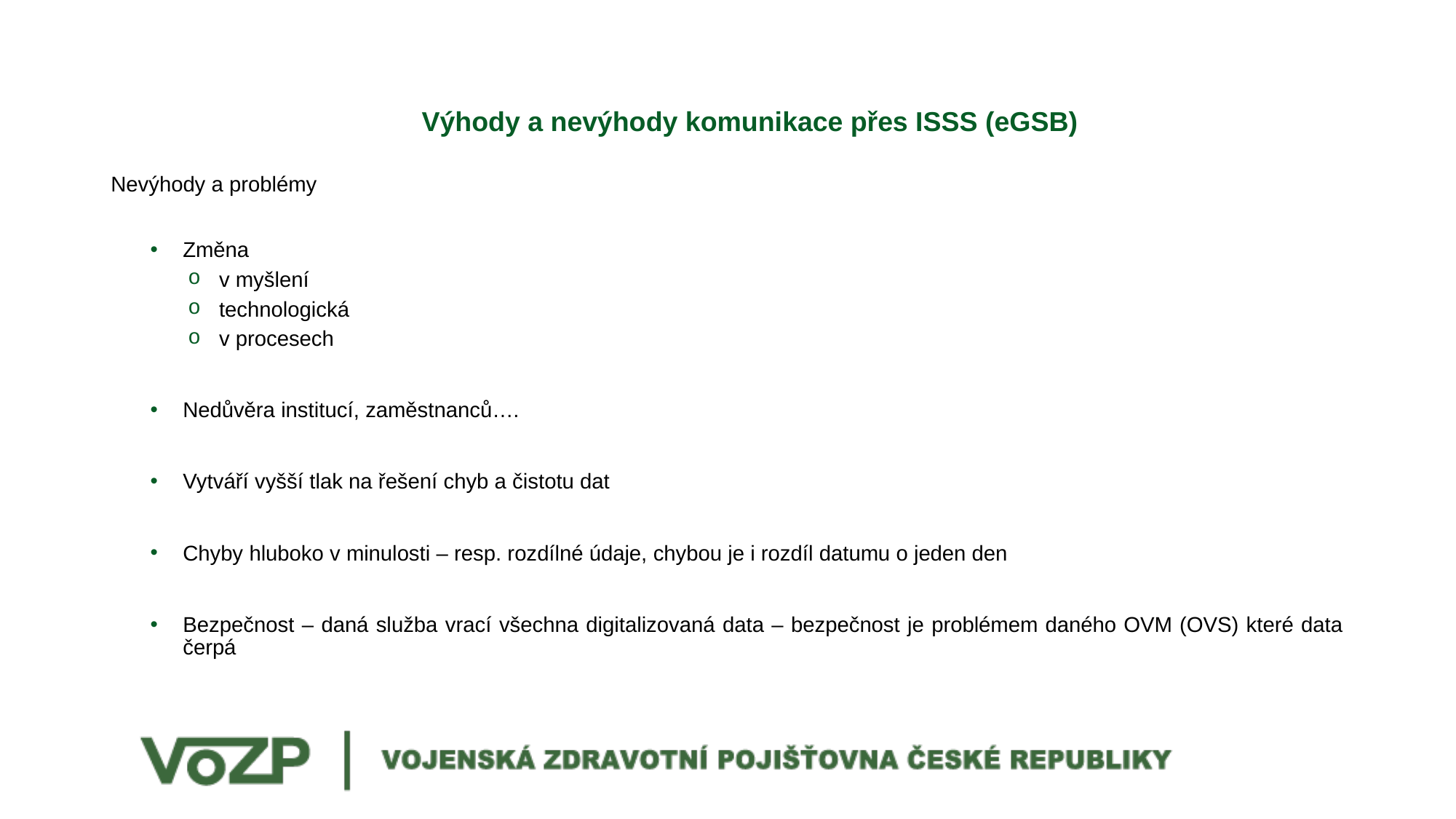

# Výhody a nevýhody komunikace přes ISSS (eGSB)
Nevýhody a problémy

Změna
v myšlení
technologická
v procesech

Nedůvěra institucí, zaměstnanců….

Vytváří vyšší tlak na řešení chyb a čistotu dat

Chyby hluboko v minulosti – resp. rozdílné údaje, chybou je i rozdíl datumu o jeden den

Bezpečnost – daná služba vrací všechna digitalizovaná data – bezpečnost je problémem daného OVM (OVS) které data čerpá